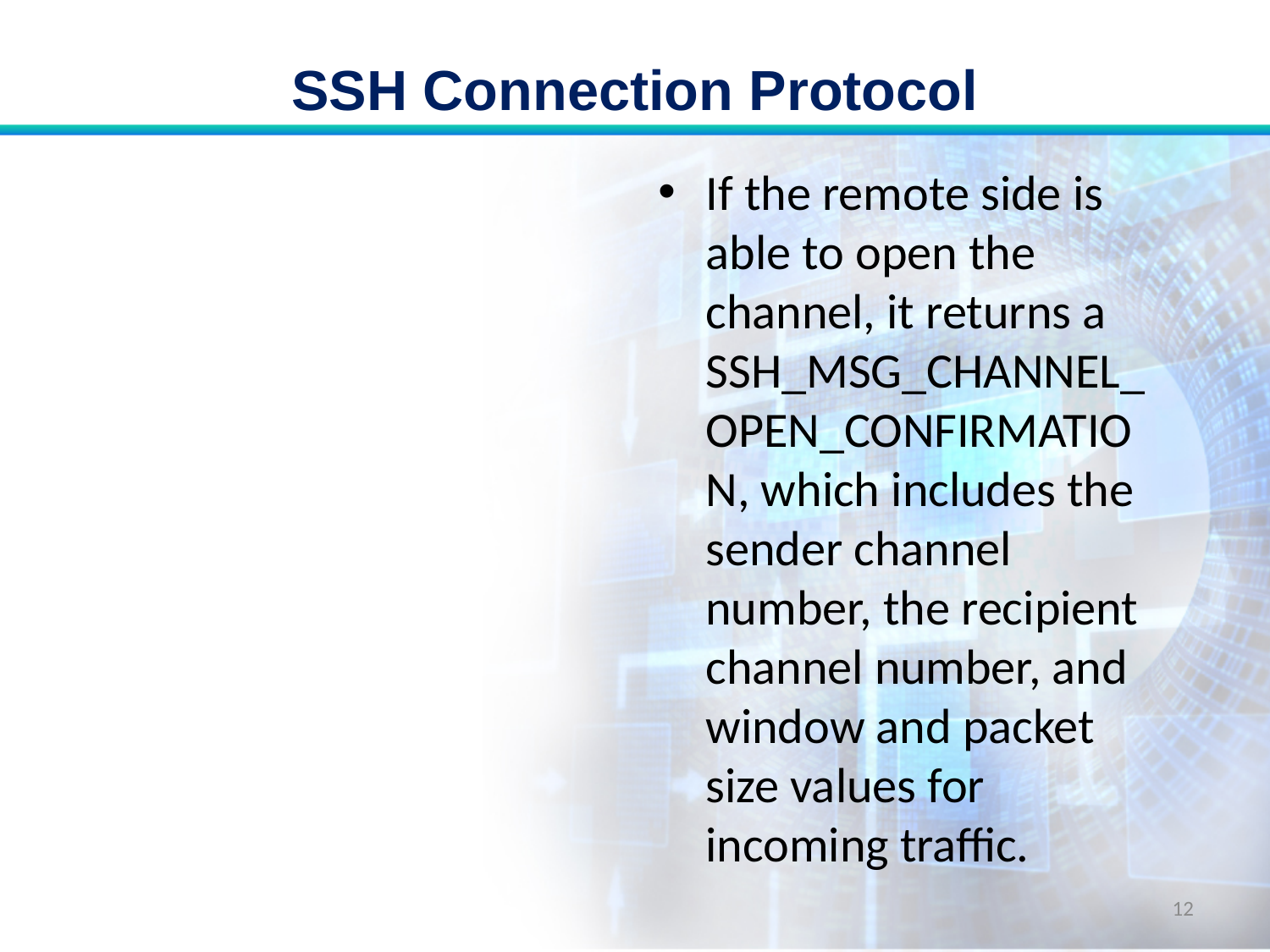

# SSH Connection Protocol
If the remote side is able to open the channel, it returns a SSH_MSG_CHANNEL_OPEN_CONFIRMATION, which includes the sender channel number, the recipient channel number, and window and packet size values for incoming traffic.
12